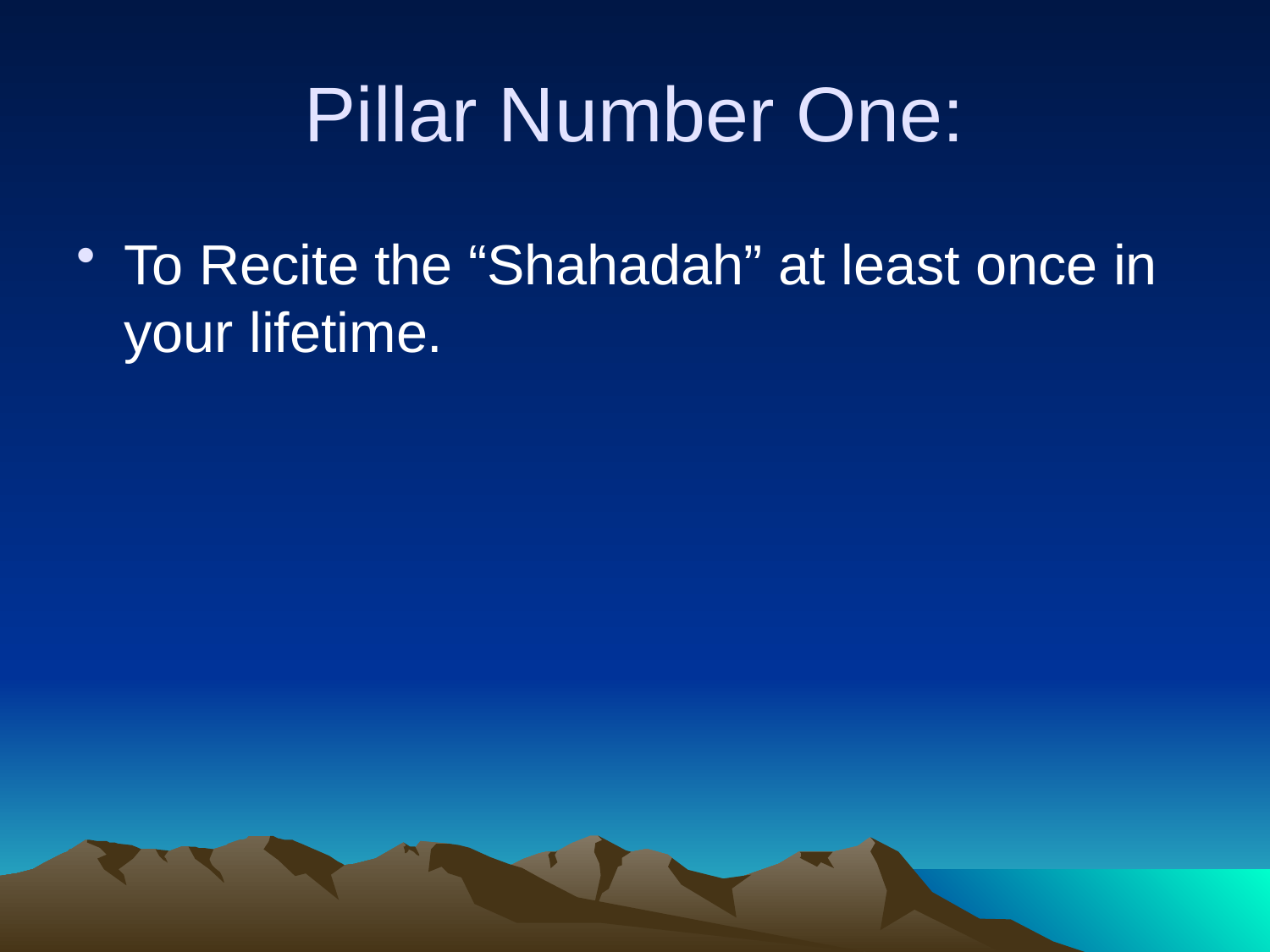

# Pillar Number One:
To Recite the “Shahadah” at least once in your lifetime.